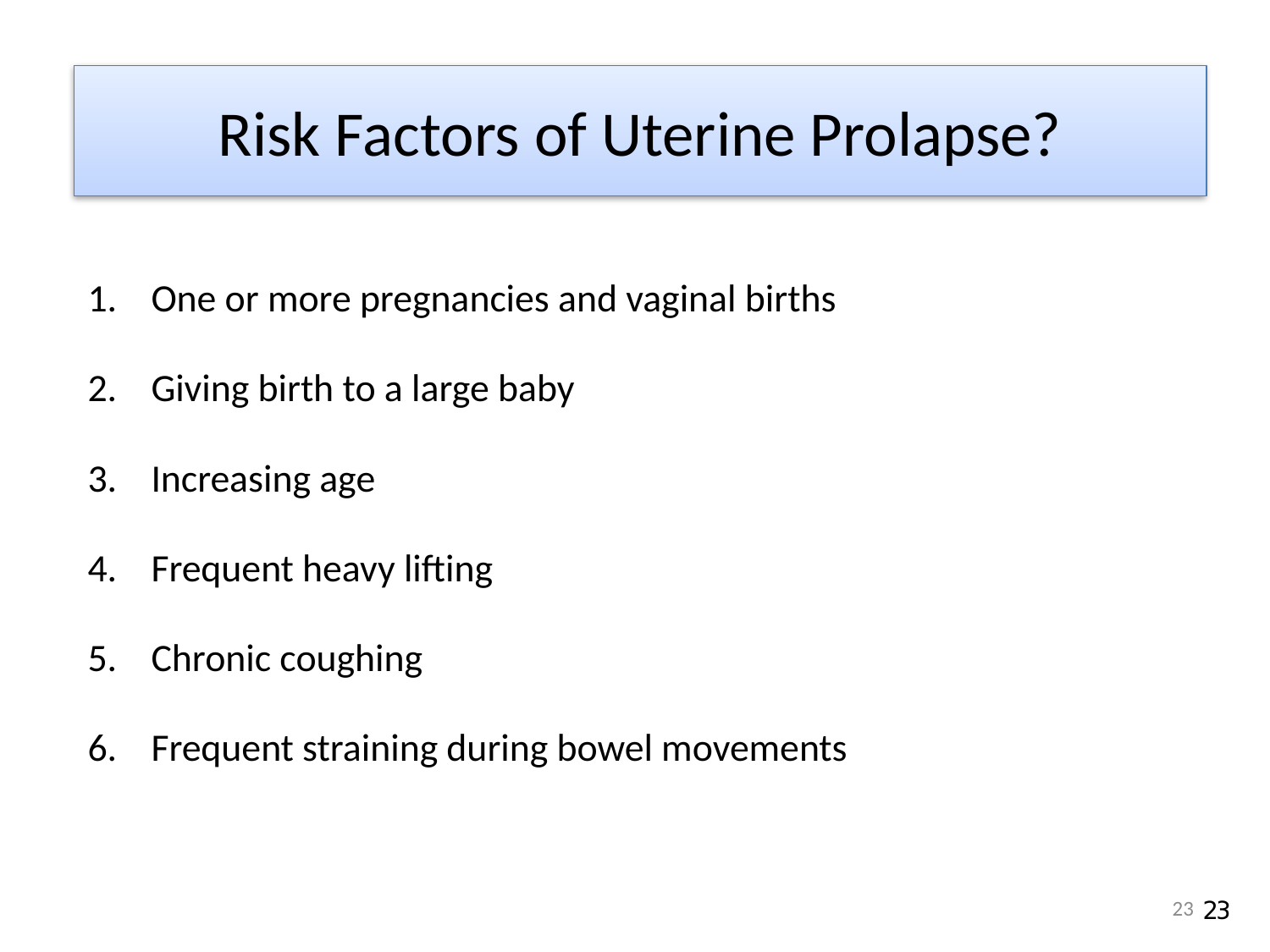

Risk Factors of Uterine Prolapse?
One or more pregnancies and vaginal births

Giving birth to a large baby

Increasing age

Frequent heavy lifting

Chronic coughing

Frequent straining during bowel movements
23
23